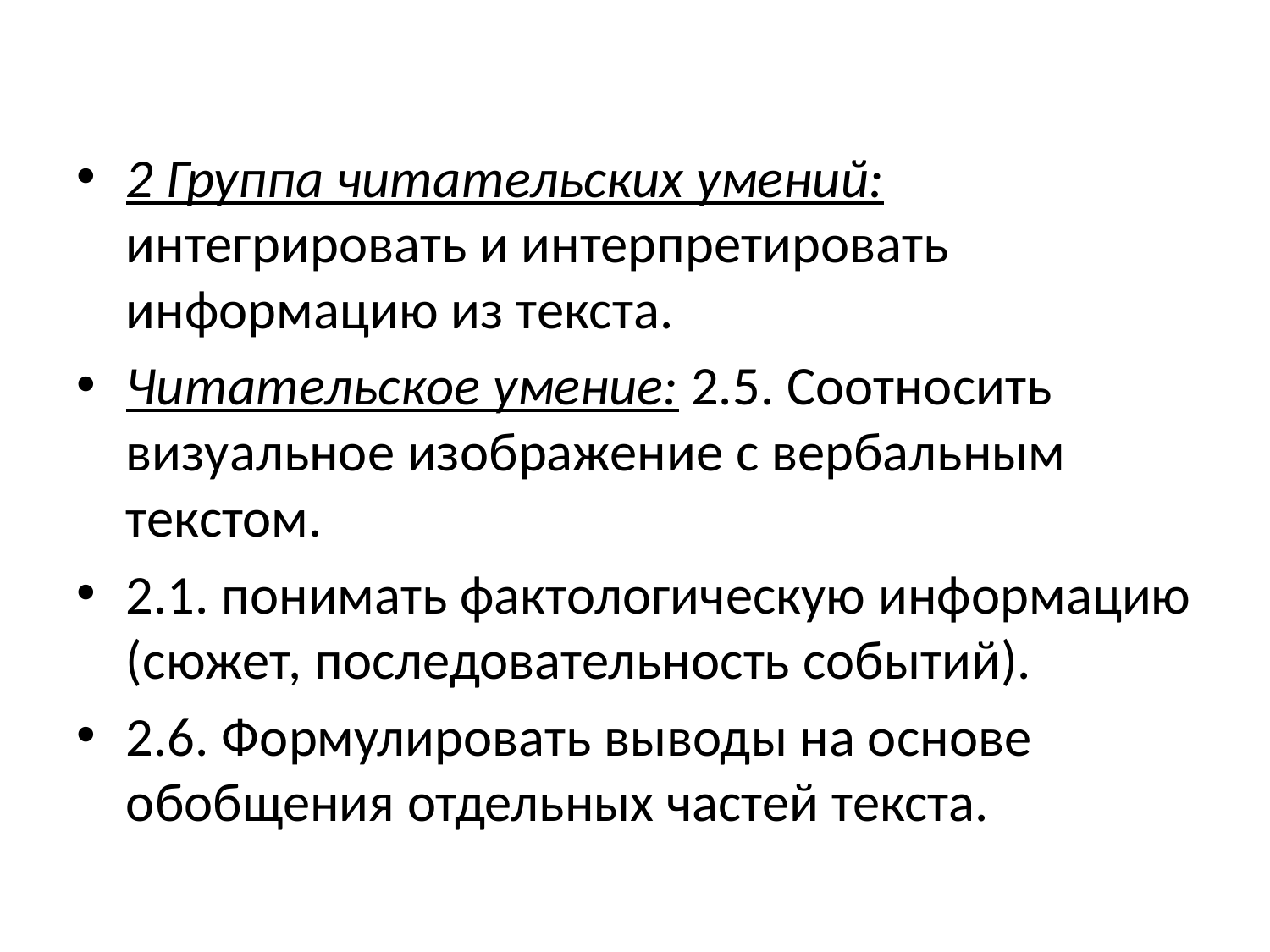

#
2 Группа читательских умений: интегрировать и интерпретировать информацию из текста.
Читательское умение: 2.5. Соотносить визуальное изображение с вербальным текстом.
2.1. понимать фактологическую информацию (сюжет, последовательность событий).
2.6. Формулировать выводы на основе обобщения отдельных частей текста.